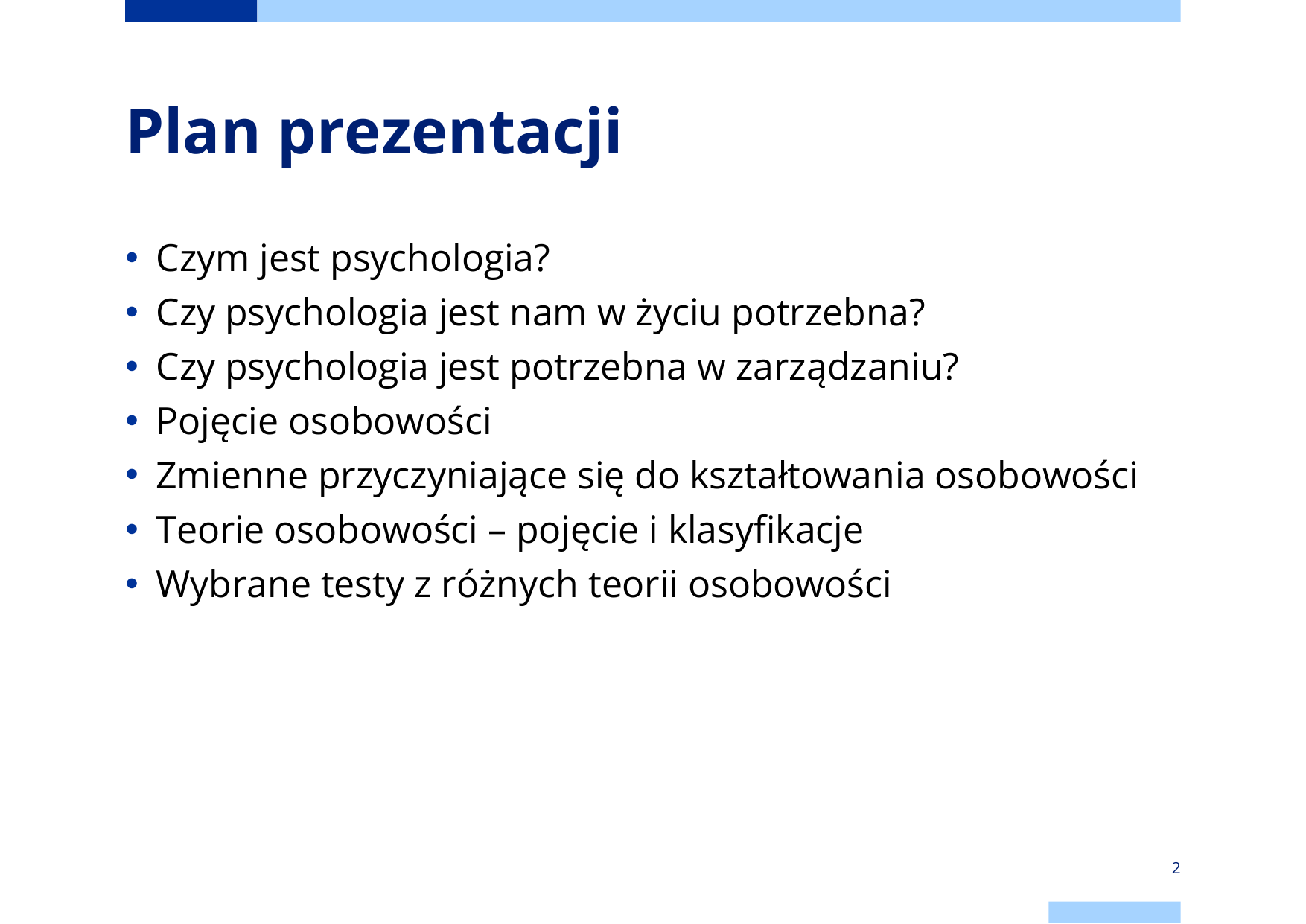

# Plan prezentacji
Czym jest psychologia?
Czy psychologia jest nam w życiu potrzebna?
Czy psychologia jest potrzebna w zarządzaniu?
Pojęcie osobowości
Zmienne przyczyniające się do kształtowania osobowości
Teorie osobowości – pojęcie i klasyfikacje
Wybrane testy z różnych teorii osobowości

2